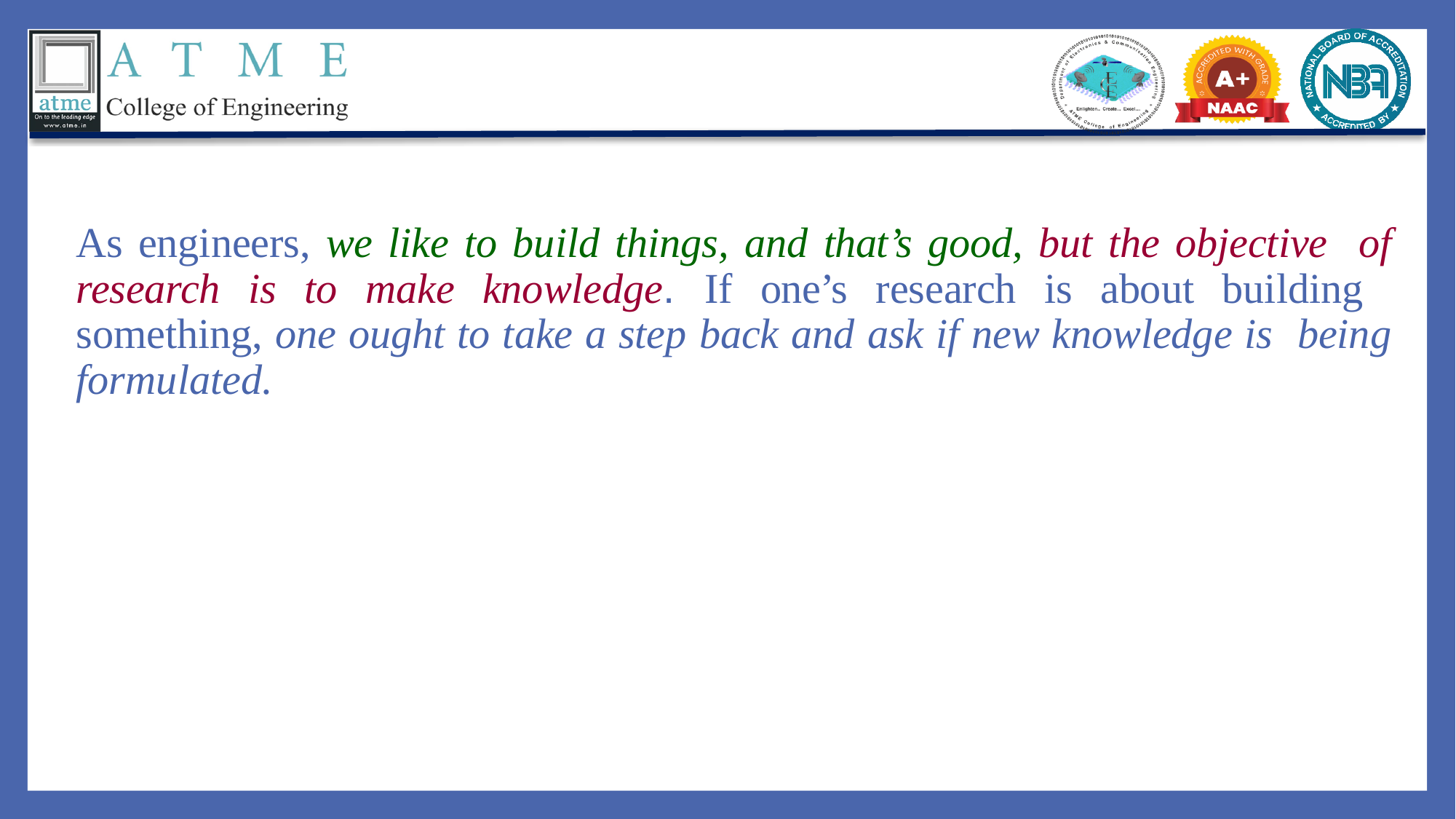

As engineers, we like to build things, and that’s good, but the objective  of research is to make knowledge. If one’s research is about building  something, one ought to take a step back and ask if new knowledge is  being formulated.